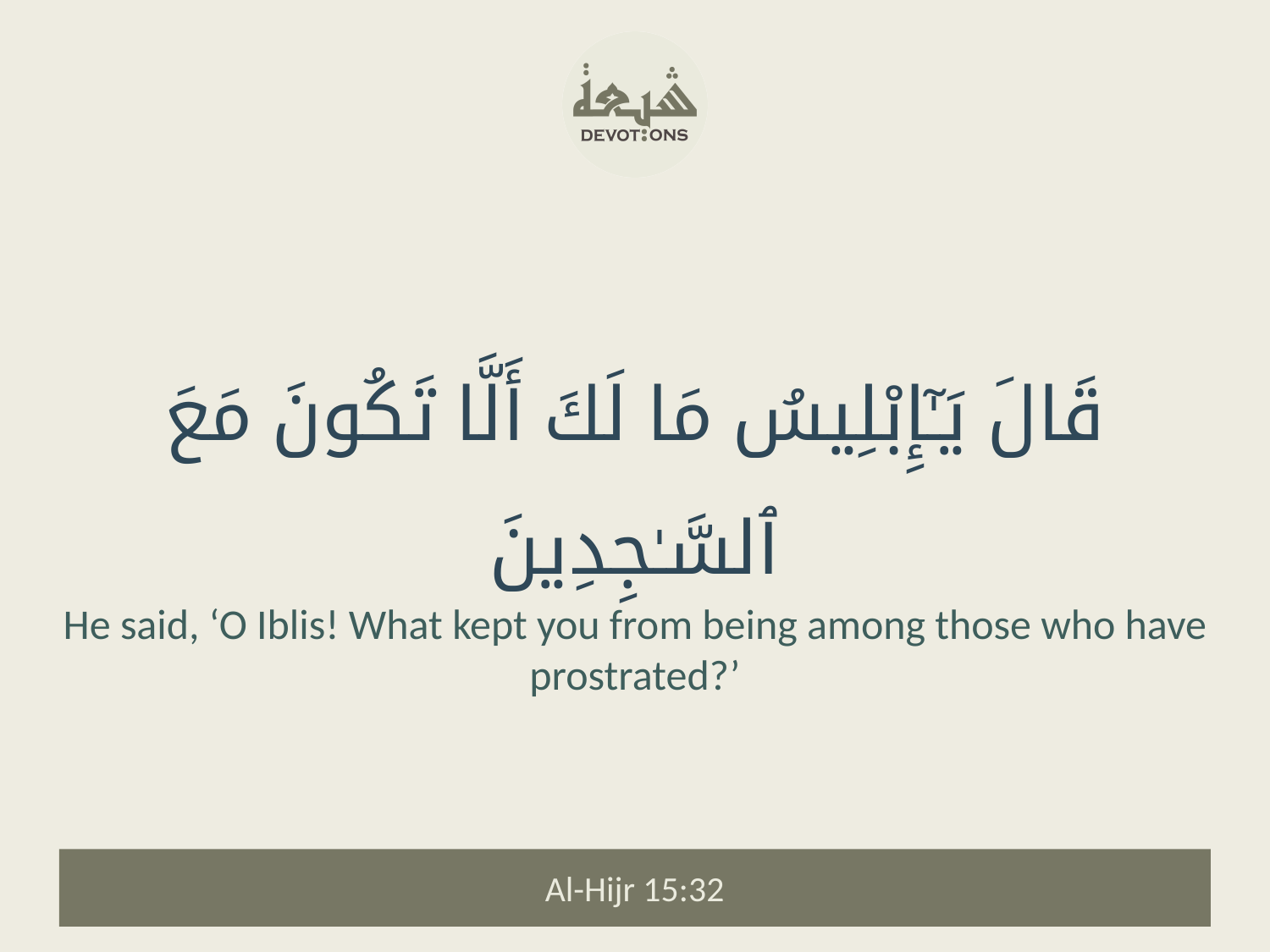

قَالَ يَـٰٓإِبْلِيسُ مَا لَكَ أَلَّا تَكُونَ مَعَ ٱلسَّـٰجِدِينَ
He said, ‘O Iblis! What kept you from being among those who have prostrated?’
Al-Hijr 15:32